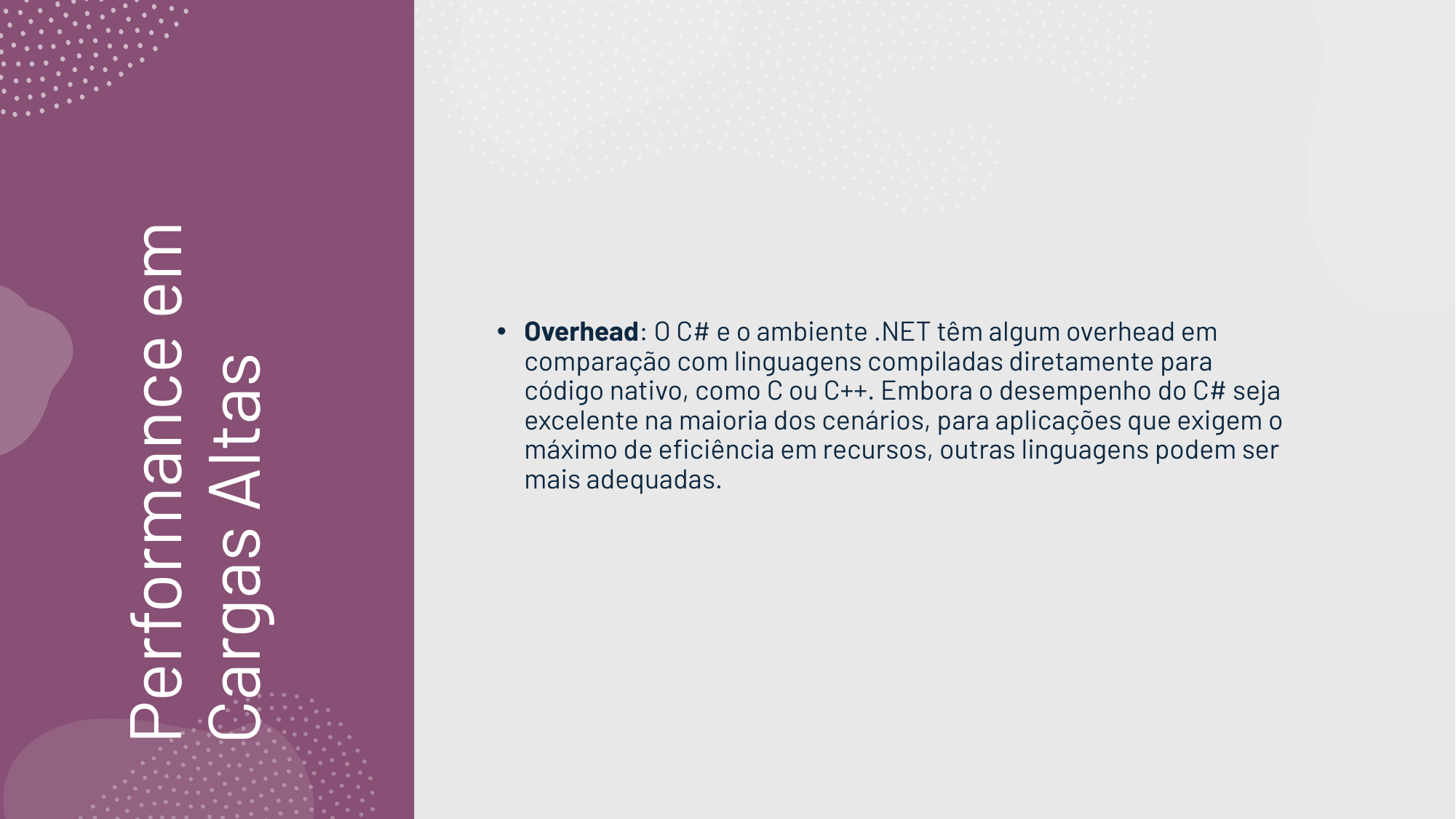

Overhead: O C# e o ambiente .NET têm algum overhead em comparação com linguagens compiladas diretamente para código nativo, como C ou C++. Embora o desempenho do C# seja excelente na maioria dos cenários, para aplicações que exigem o máximo de eficiência em recursos, outras linguagens podem ser mais adequadas.
# Performance em Cargas Altas